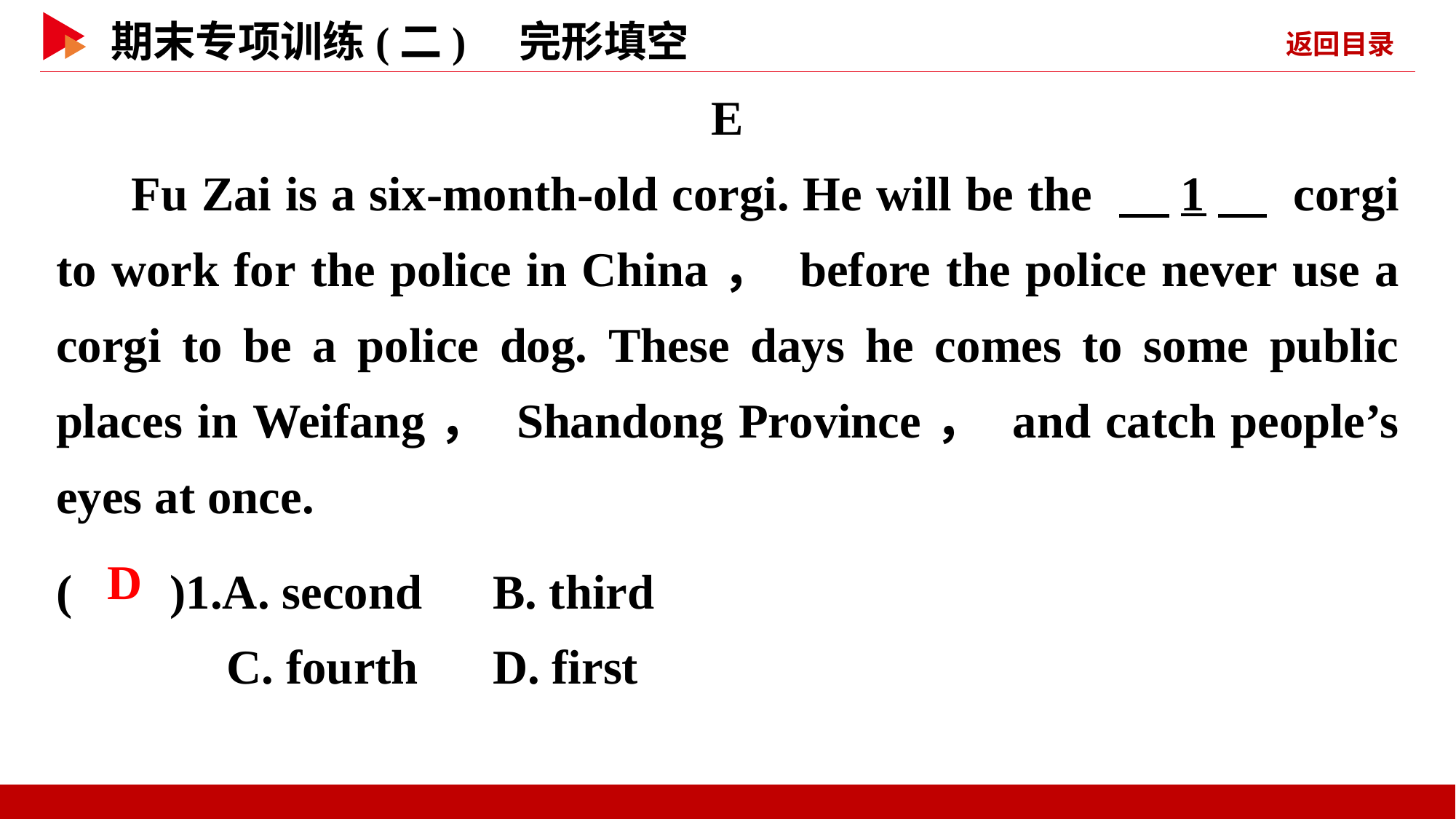

E
Fu Zai is a six-month-old corgi. He will be the 　1　 corgi to work for the police in China， before the police never use a corgi to be a police dog. These days he comes to some public places in Weifang， Shandong Province， and catch people’s eyes at once.
(        )1.A. second	B. third
              C. fourth	D. first
   D